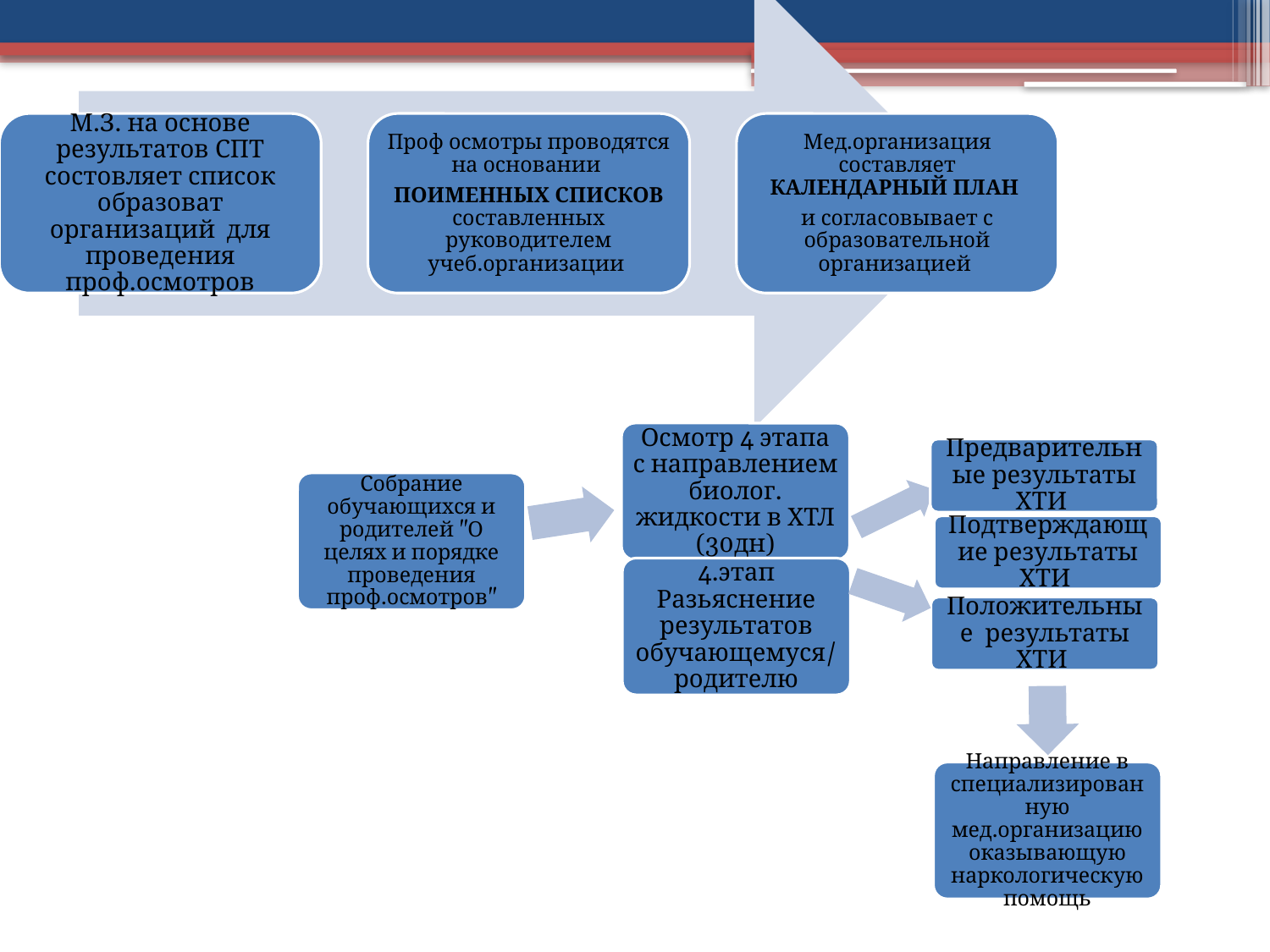

М.З. на основе результатов СПТ состовляет список образоват организаций  для проведения проф.осмотров
Проф осмотры проводятся на основании
ПОИМЕННЫХ СПИСКОВ составленных руководителем учеб.организации
Мед.организация составляет КАЛЕНДАРНЫЙ ПЛАН
и согласовывает с образовательной организацией
Собрание обучающихся и родителей "О целях и порядке проведения проф.осмотров"

Осмотр 4 этапа с направлением биолог. жидкости в ХТЛ (30дн)

4.этап Разьяснение результатов обучающемуся/родителю

Предварительные результаты ХТИ

Направление в специализированную мед.организацию оказывающую наркологическую помощь

Подтверждающие результаты ХТИ

Положительные  результаты ХТИ